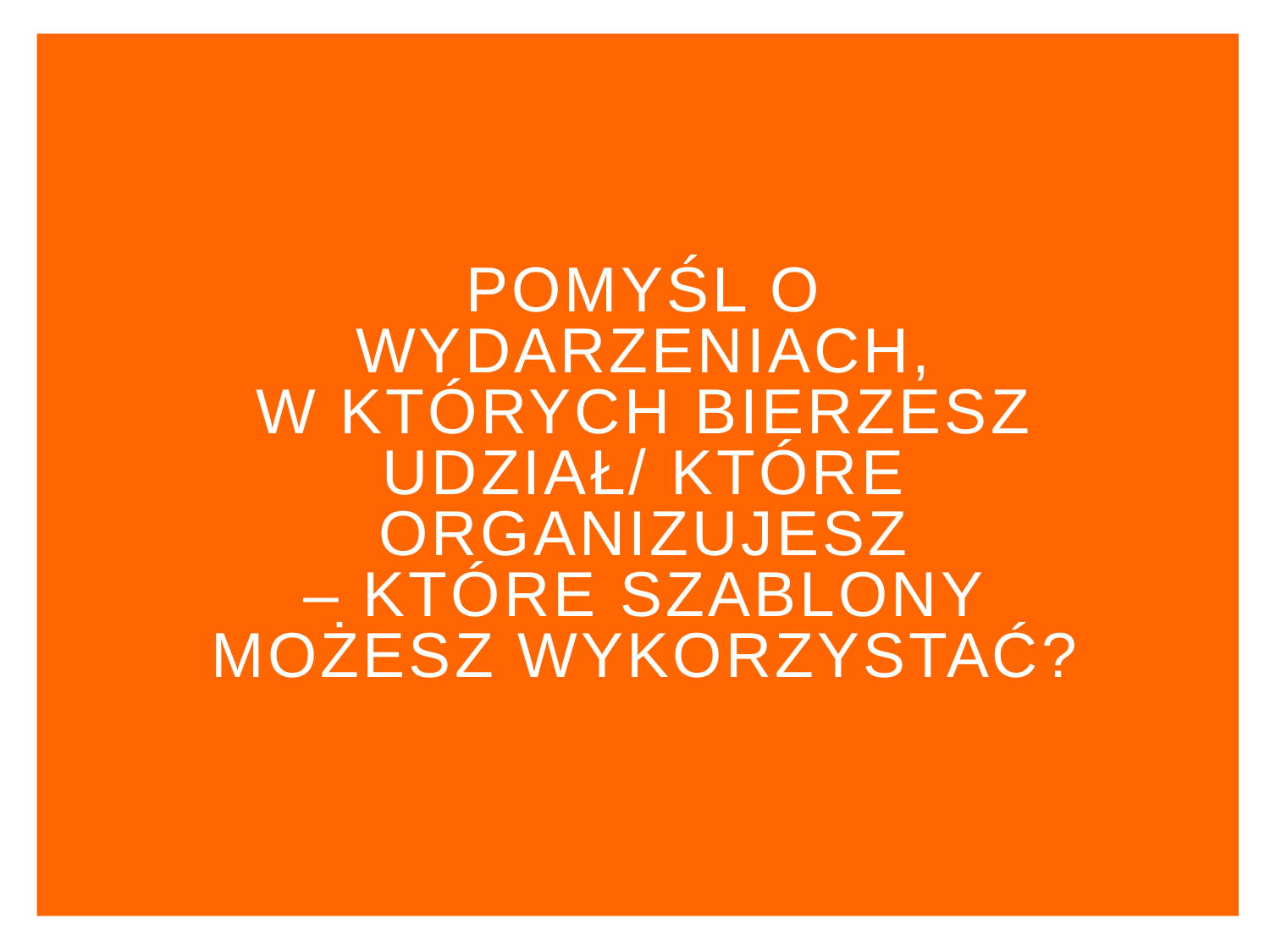

# Pomyśl o wydarzeniach, w których bierzesz udział/ które organizujesz – które szablony możesz wykorzystać?